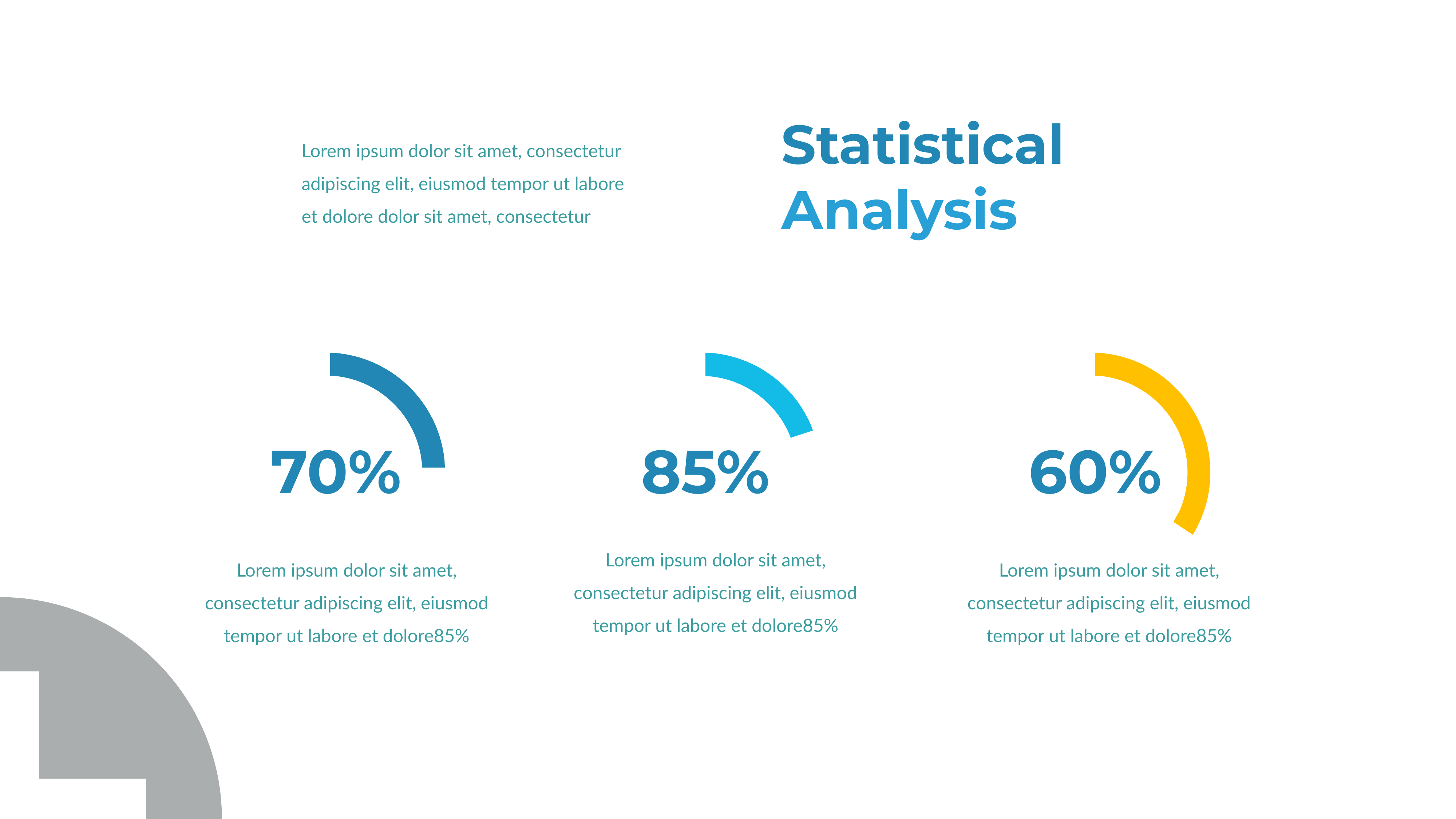

Statistical Analysis
Lorem ipsum dolor sit amet, consectetur adipiscing elit, eiusmod tempor ut labore et dolore dolor sit amet, consectetur

85%

70%

60%
Lorem ipsum dolor sit amet, consectetur adipiscing elit, eiusmod tempor ut labore et dolore85%
Lorem ipsum dolor sit amet, consectetur adipiscing elit, eiusmod tempor ut labore et dolore85%
Lorem ipsum dolor sit amet, consectetur adipiscing elit, eiusmod tempor ut labore et dolore85%